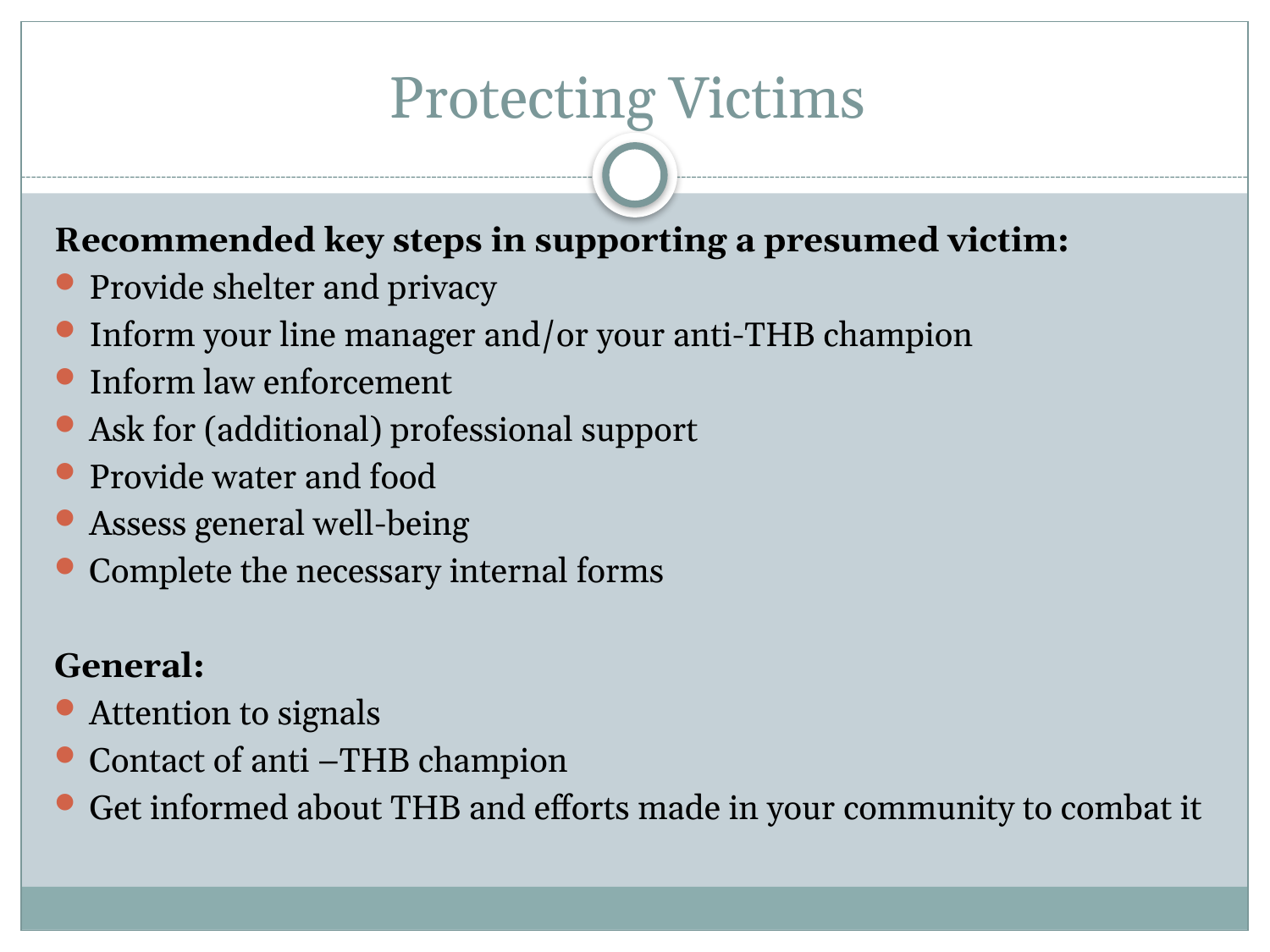

# Protecting Victims
Recommended key steps in supporting a presumed victim:
Provide shelter and privacy
Inform your line manager and/or your anti-THB champion
Inform law enforcement
Ask for (additional) professional support
Provide water and food
Assess general well-being
Complete the necessary internal forms

General:
Attention to signals
Contact of anti –THB champion
Get informed about THB and efforts made in your community to combat it